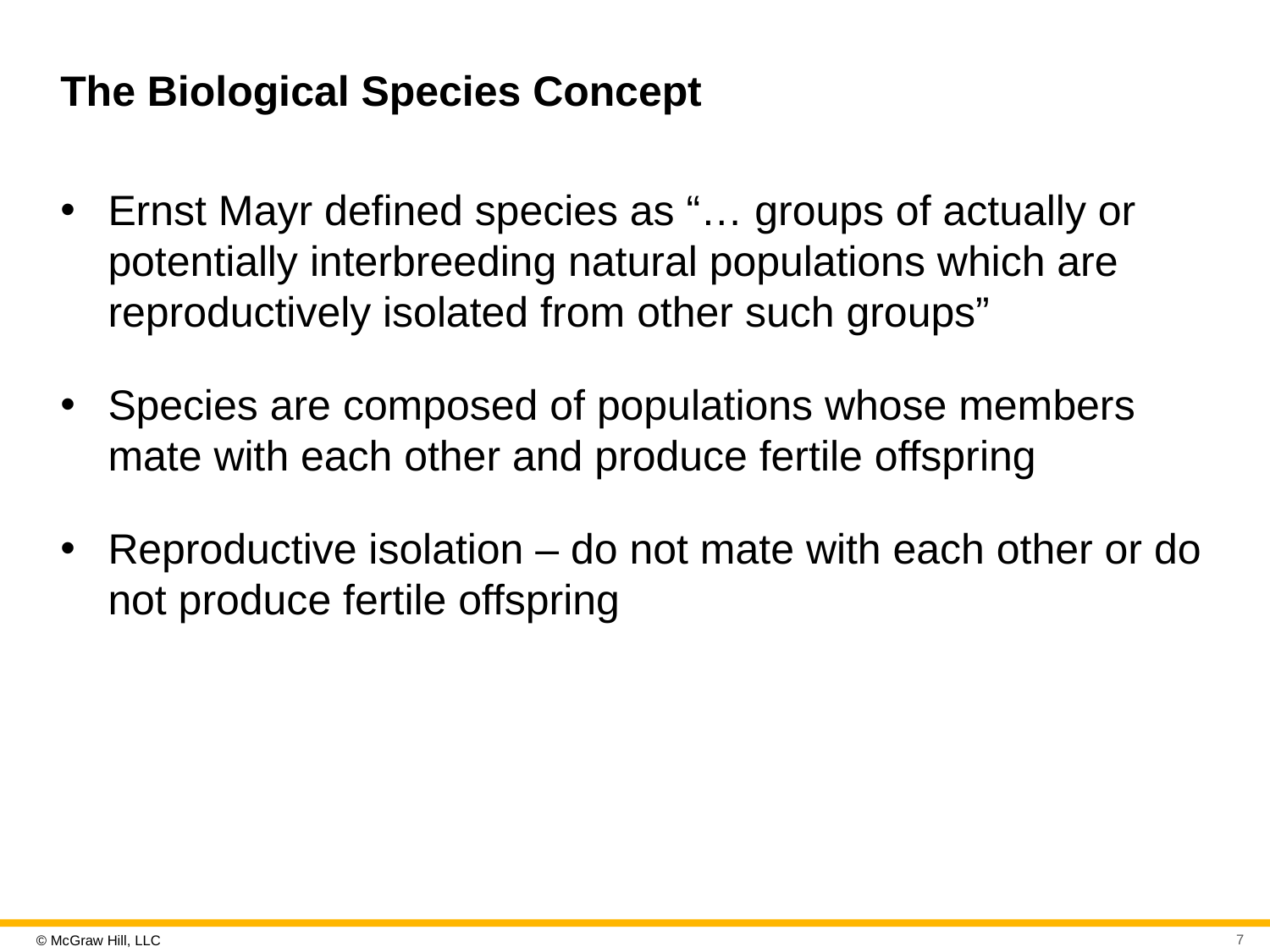

# The Biological Species Concept
Ernst Mayr defined species as “… groups of actually or potentially interbreeding natural populations which are reproductively isolated from other such groups”
Species are composed of populations whose members mate with each other and produce fertile offspring
Reproductive isolation – do not mate with each other or do not produce fertile offspring
7